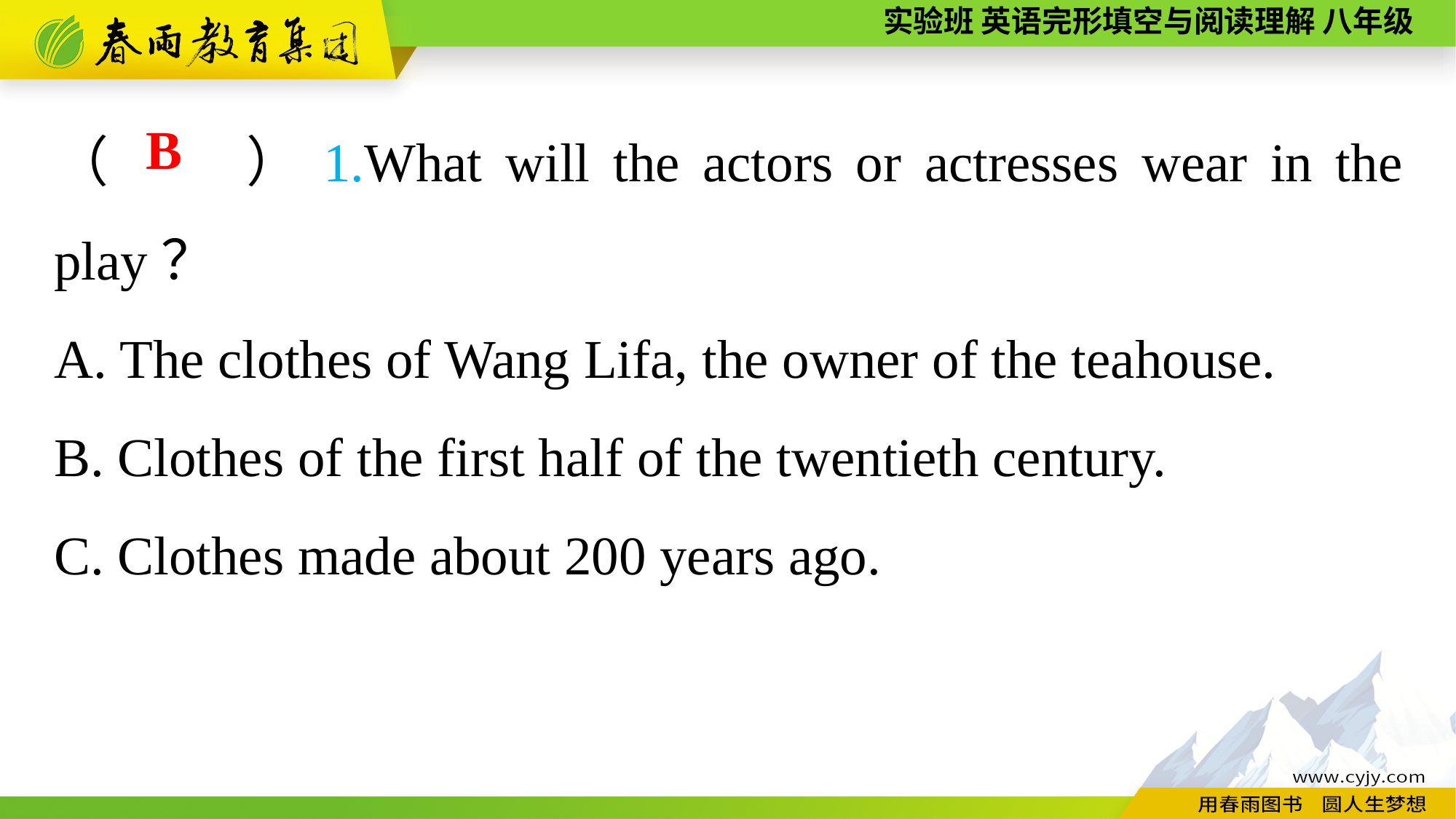

（　　）1.What will the actors or actresses wear in the play？
A. The clothes of Wang Lifa, the owner of the teahouse.
B. Clothes of the first half of the twentieth century.
C. Clothes made about 200 years ago.
B